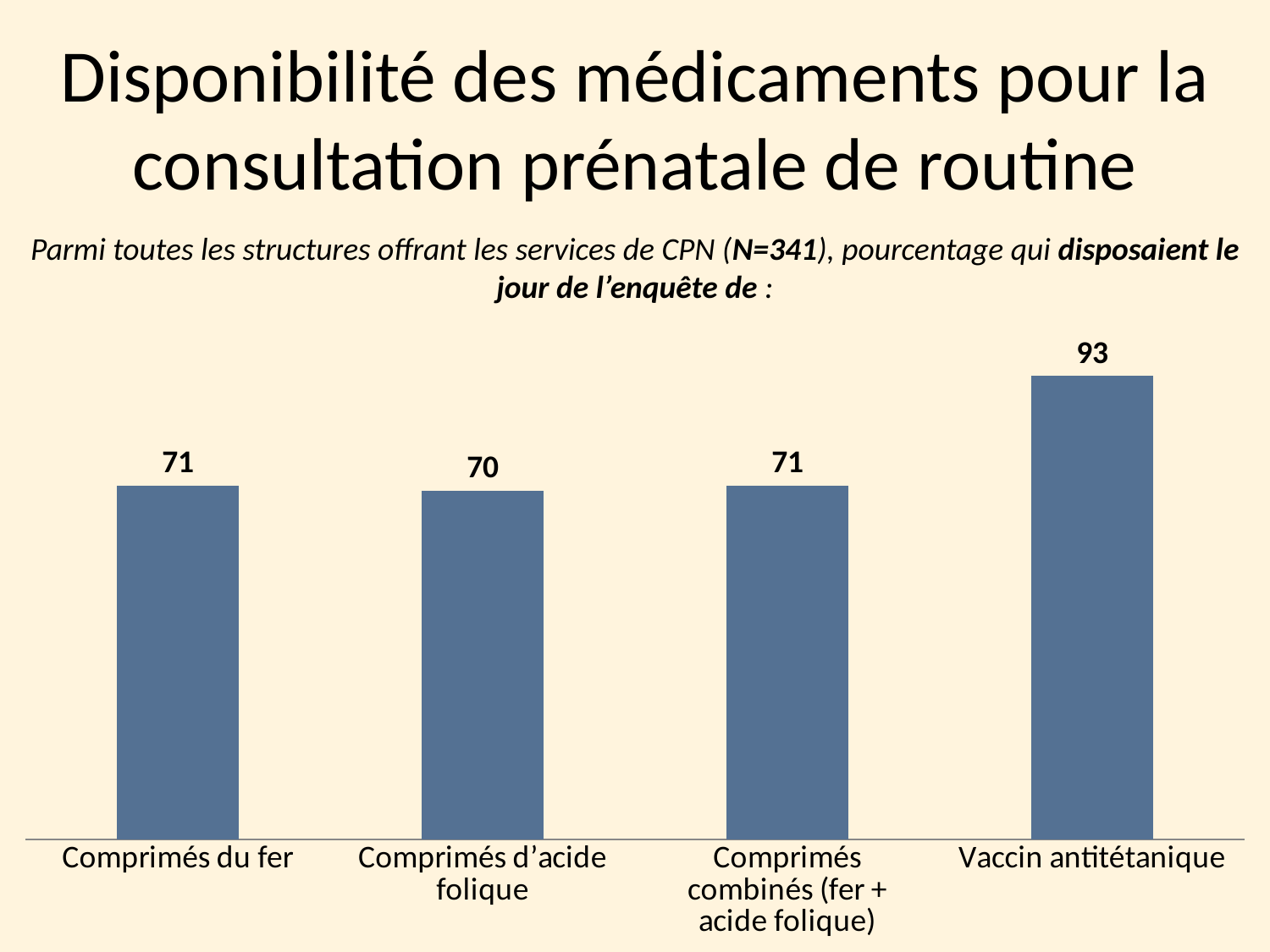

Disponibilité des médicaments pour la consultation prénatale de routine
Parmi toutes les structures offrant les services de CPN (N=341), pourcentage qui disposaient le jour de l’enquête de :

### Chart

| Category | Hôpitaux |
|---|---|
| Comprimés du fer | 71.0 |
| Comprimés d’acide folique | 70.0 |
| Comprimés
combinés (fer +
acide folique) | 71.0 |
| Vaccin antitétanique | 93.0 |